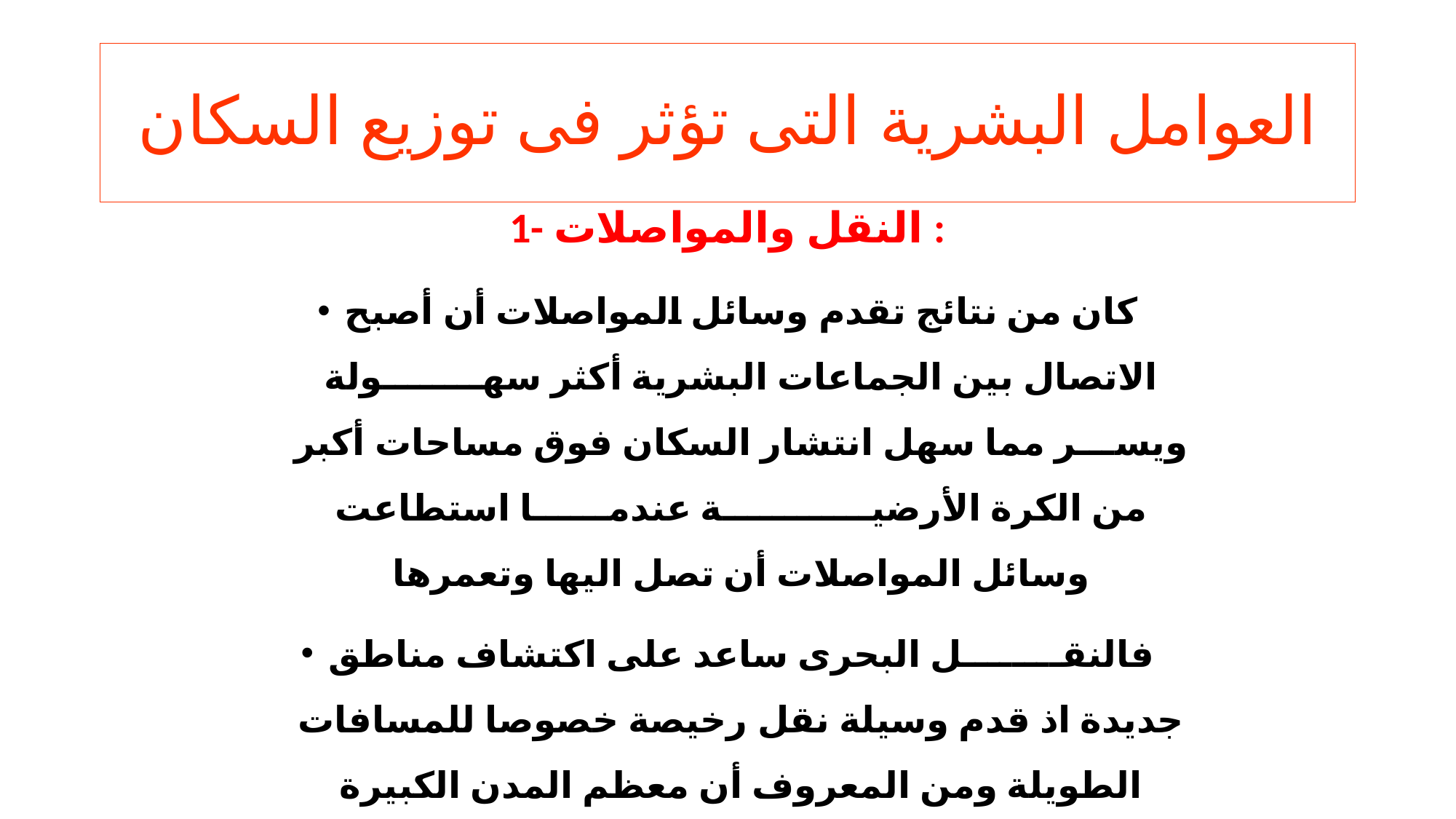

# العوامل البشرية التى تؤثر فى توزيع السكان
1- النقل والمواصلات :
كان من نتائج تقدم وسائل المواصلات أن أصبح الاتصال بين الجماعات البشرية أكثر سهــــــــولة ويســـر مما سهل انتشار السكان فوق مساحات أكبر من الكرة الأرضيــــــــــــة عندمــــــا استطاعت وسائل المواصلات أن تصل اليها وتعمرها
فالنقــــــــل البحرى ساعد على اكتشاف مناطق جديدة اذ قدم وسيلة نقل رخيصة خصوصا للمسافات الطويلة ومن المعروف أن معظم المدن الكبيرة والعظمـى فى العالم ترتبط بالملاحة البحرية